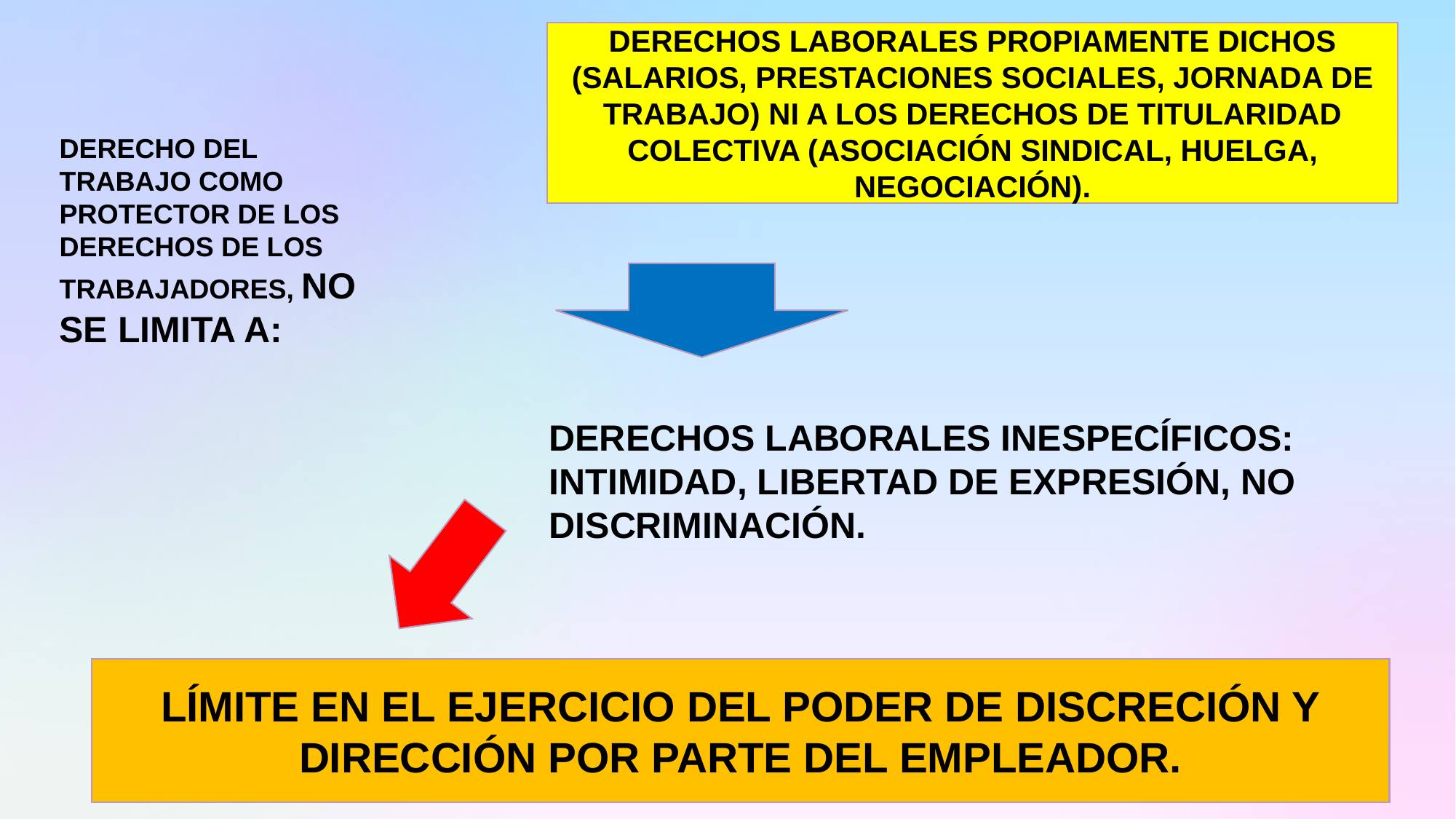

DERECHOS LABORALES PROPIAMENTE DICHOS (SALARIOS, PRESTACIONES SOCIALES, JORNADA DE TRABAJO) NI A LOS DERECHOS DE TITULARIDAD COLECTIVA (ASOCIACIÓN SINDICAL, HUELGA, NEGOCIACIÓN).
DERECHO DEL TRABAJO COMO PROTECTOR DE LOS DERECHOS DE LOS TRABAJADORES, NO SE LIMITA A:

DERECHOS LABORALES INESPECÍFICOS:
INTIMIDAD, LIBERTAD DE EXPRESIÓN, NO DISCRIMINACIÓN.

LÍMITE EN EL EJERCICIO DEL PODER DE DISCRECIÓN Y DIRECCIÓN POR PARTE DEL EMPLEADOR.